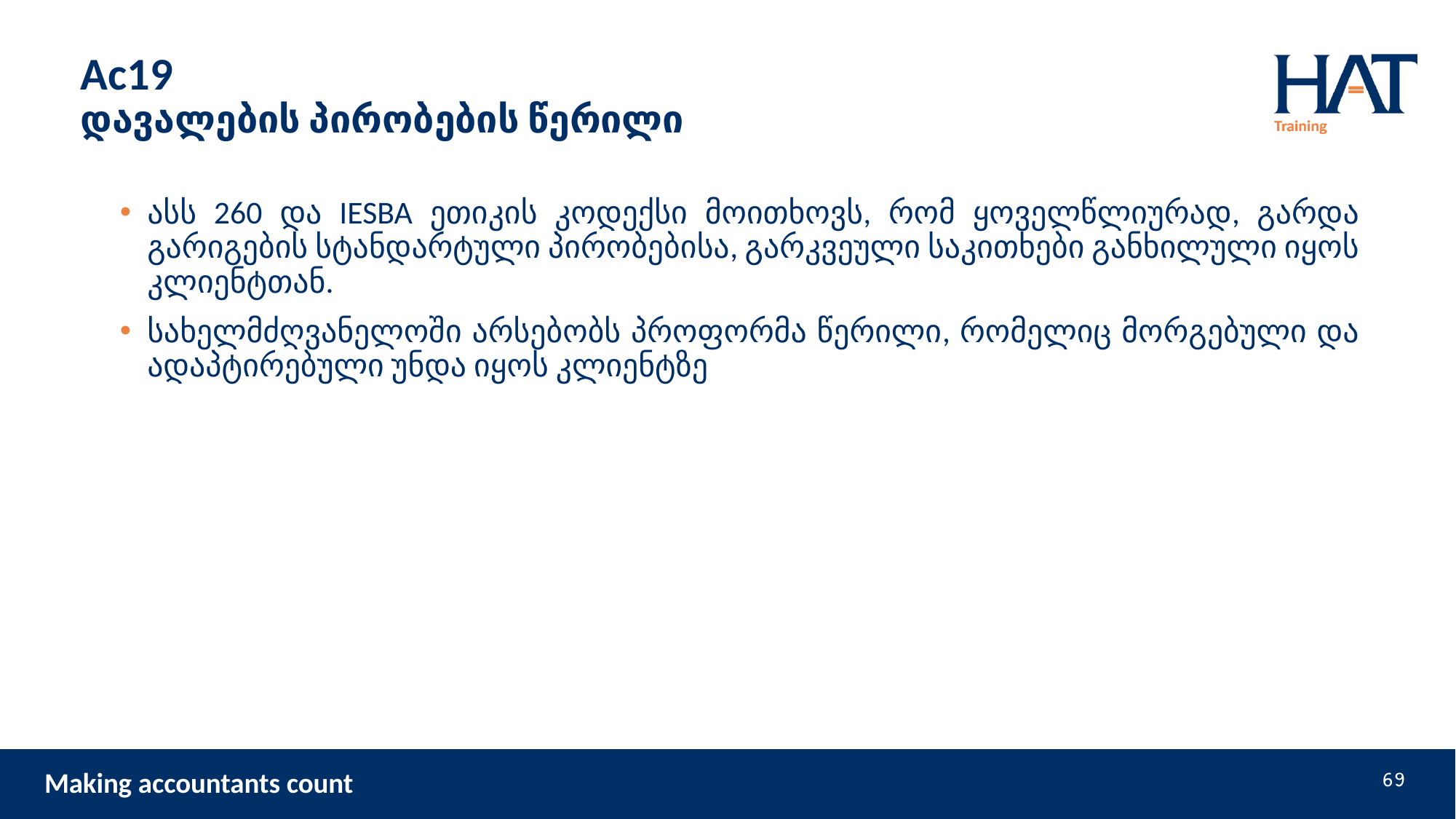

# Ac19 დავალების პირობების წერილი
ასს 260 და IESBA ეთიკის კოდექსი მოითხოვს, რომ ყოველწლიურად, გარდა გარიგების სტანდარტული პირობებისა, გარკვეული საკითხები განხილული იყოს კლიენტთან.
სახელმძღვანელოში არსებობს პროფორმა წერილი, რომელიც მორგებული და ადაპტირებული უნდა იყოს კლიენტზე
69